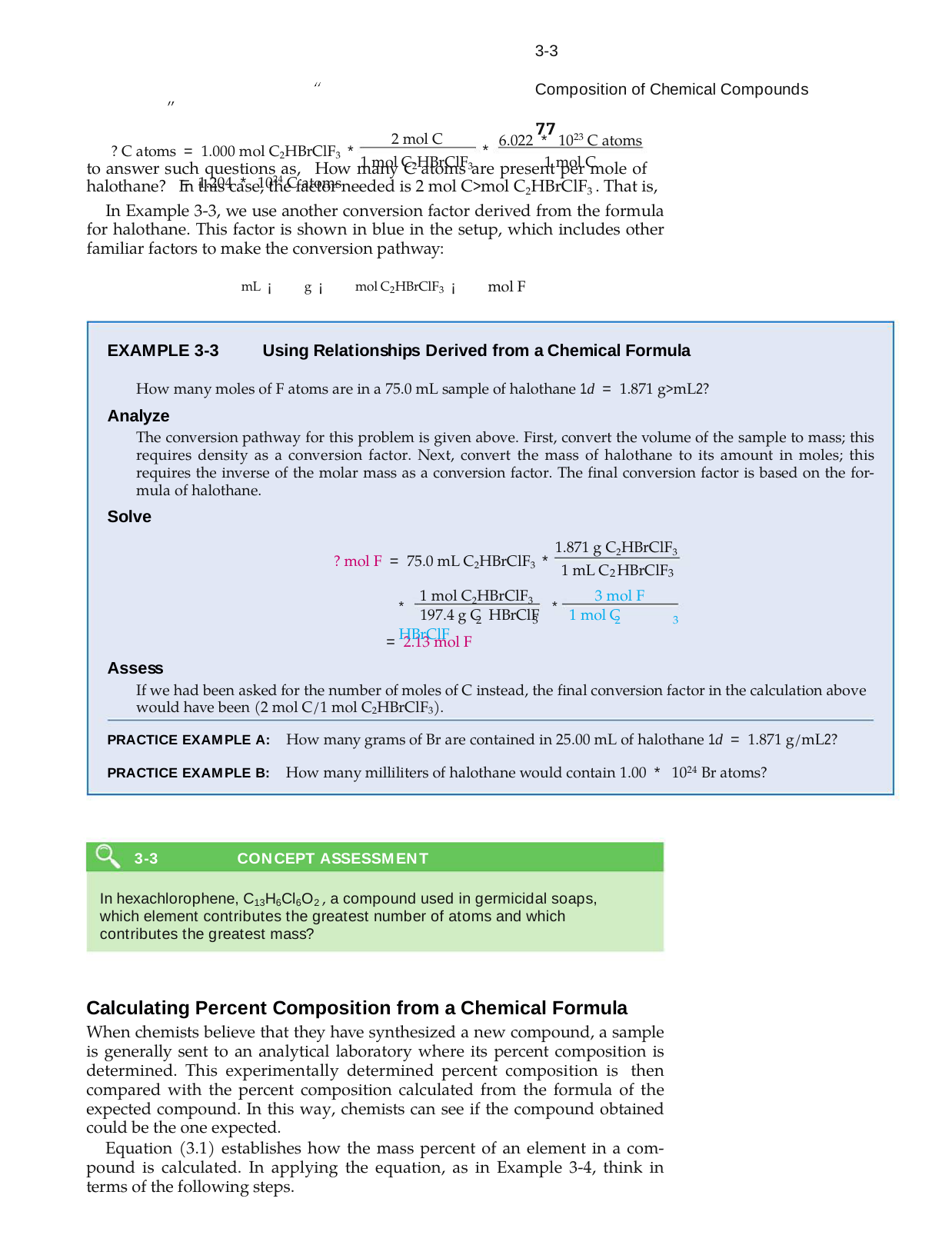

3-3	Composition of Chemical Compounds	77

to answer such questions as,   How many C atoms are present per mole of halothane?   In this case, the factor needed is 2 mol C>mol C2HBrClF3 . That is,

6.022  *  1023 C atoms 1 mol C
2 mol C
 ? C atoms  =  1.000 mol C2HBrClF3  *
*
1 mol C2HBrClF3
  =  1.204  *  1024 C atoms
In Example 3-3, we use another conversion factor derived from the formula for halothane. This factor is shown in blue in the setup, which includes other familiar factors to make the conversion pathway:
mL  ¡   g  ¡   mol C2HBrClF3  ¡   mol F
EXAMPLE 3-3	Using Relationships Derived from a Chemical Formula

How many moles of F atoms are in a 75.0 mL sample of halothane 1d  =  1.871 g>mL2?
Analyze
The conversion pathway for this problem is given above. First, convert the volume of the sample to mass; this requires density as a conversion factor. Next, convert the mass of halothane to its amount in moles; this requires the inverse of the molar mass as a conversion factor. The final conversion factor is based on the for- mula of halothane.
Solve
1.871 g C2HBrClF3
 ? mol F  =  75.0 mL C2HBrClF3  *
1 mL C  HBrClF
2	3
1 mol C2HBrClF3
3 mol F

*  197.4 g C  HBrClF   *  1 mol C  HBrClF
2
3
2	3
  =  2.13 mol F
Assess
If we had been asked for the number of moles of C instead, the final conversion factor in the calculation above would have been (2 mol C/1 mol C2HBrClF3).
PRACTICE EXAMPLE A:    How many grams of Br are contained in 25.00 mL of halothane 1d  =  1.871 g/mL2?
PRACTICE EXAMPLE B:    How many milliliters of halothane would contain 1.00  *  1024 Br atoms?
3-3	CONCEPT ASSESSMENT

In hexachlorophene, C13H6Cl6O2 , a compound used in germicidal soaps, which element contributes the greatest number of atoms and which contributes the greatest mass?
Calculating Percent Composition from a Chemical Formula
When chemists believe that they have synthesized a new compound, a sample is generally sent to an analytical laboratory where its percent composition is determined. This experimentally determined percent composition is  then compared with the percent composition calculated from the formula of the expected compound. In this way, chemists can see if the compound obtained could be the one expected.
Equation (3.1) establishes how the mass percent of an element in a com- pound is calculated. In applying the equation, as in Example 3-4, think in terms of the following steps.